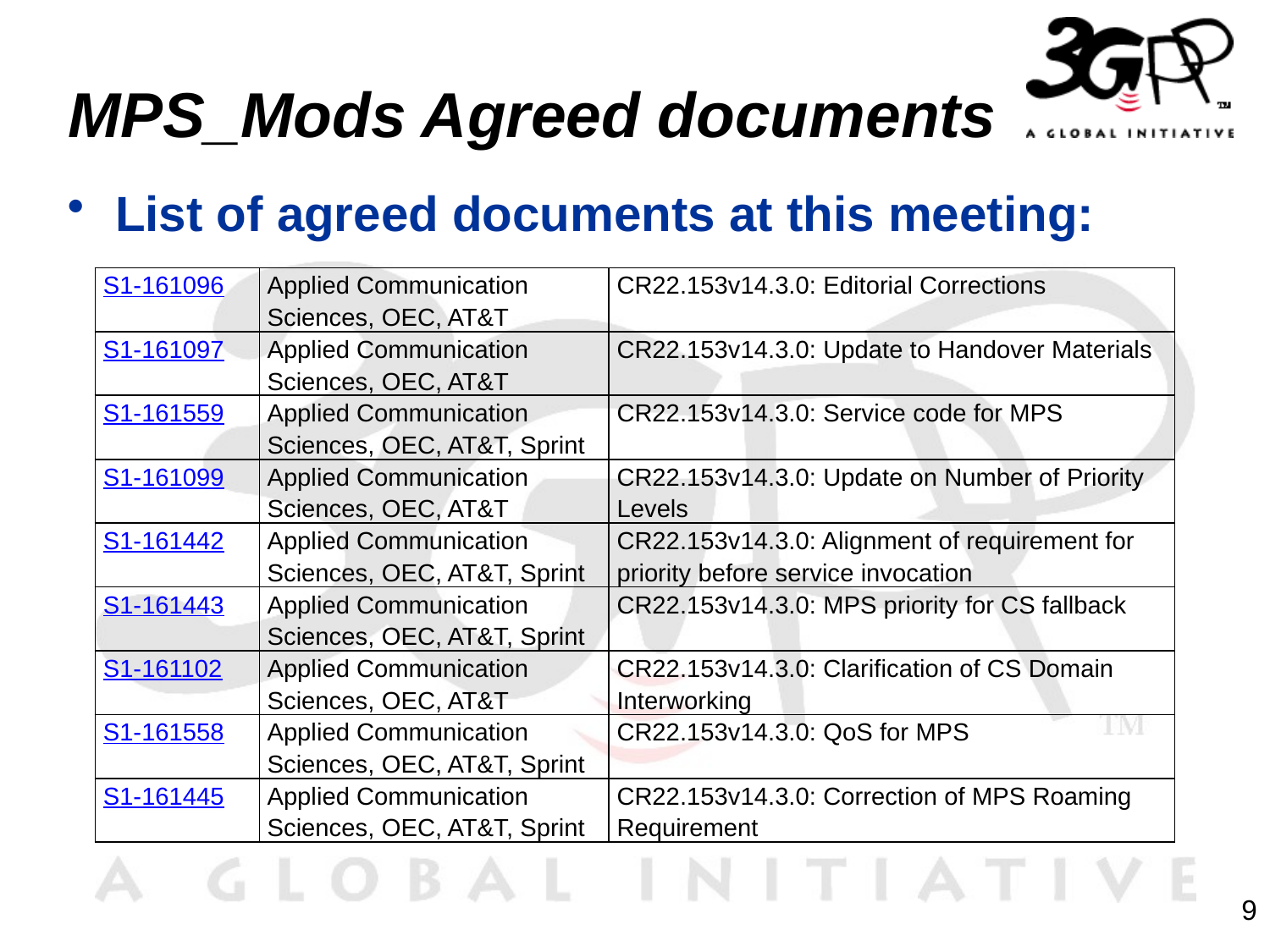

# MPS_Mods Agreed documents
List of agreed documents at this meeting:

| S1-161096 | Applied Communication Sciences, OEC, AT&T | CR22.153v14.3.0: Editorial Corrections |
| --- | --- | --- |
| S1-161097 | Applied Communication Sciences, OEC, AT&T | CR22.153v14.3.0: Update to Handover Materials |
| S1-161559 | Applied Communication Sciences, OEC, AT&T, Sprint | CR22.153v14.3.0: Service code for MPS |
| S1-161099 | Applied Communication Sciences, OEC, AT&T | CR22.153v14.3.0: Update on Number of Priority Levels |
| S1-161442 | Applied Communication Sciences, OEC, AT&T, Sprint | CR22.153v14.3.0: Alignment of requirement for priority before service invocation |
| S1-161443 | Applied Communication Sciences, OEC, AT&T, Sprint | CR22.153v14.3.0: MPS priority for CS fallback |
| S1-161102 | Applied Communication Sciences, OEC, AT&T | CR22.153v14.3.0: Clarification of CS Domain Interworking |
| S1-161558 | Applied Communication Sciences, OEC, AT&T, Sprint | CR22.153v14.3.0: QoS for MPS |
| S1-161445 | Applied Communication Sciences, OEC, AT&T, Sprint | CR22.153v14.3.0: Correction of MPS Roaming Requirement |
9